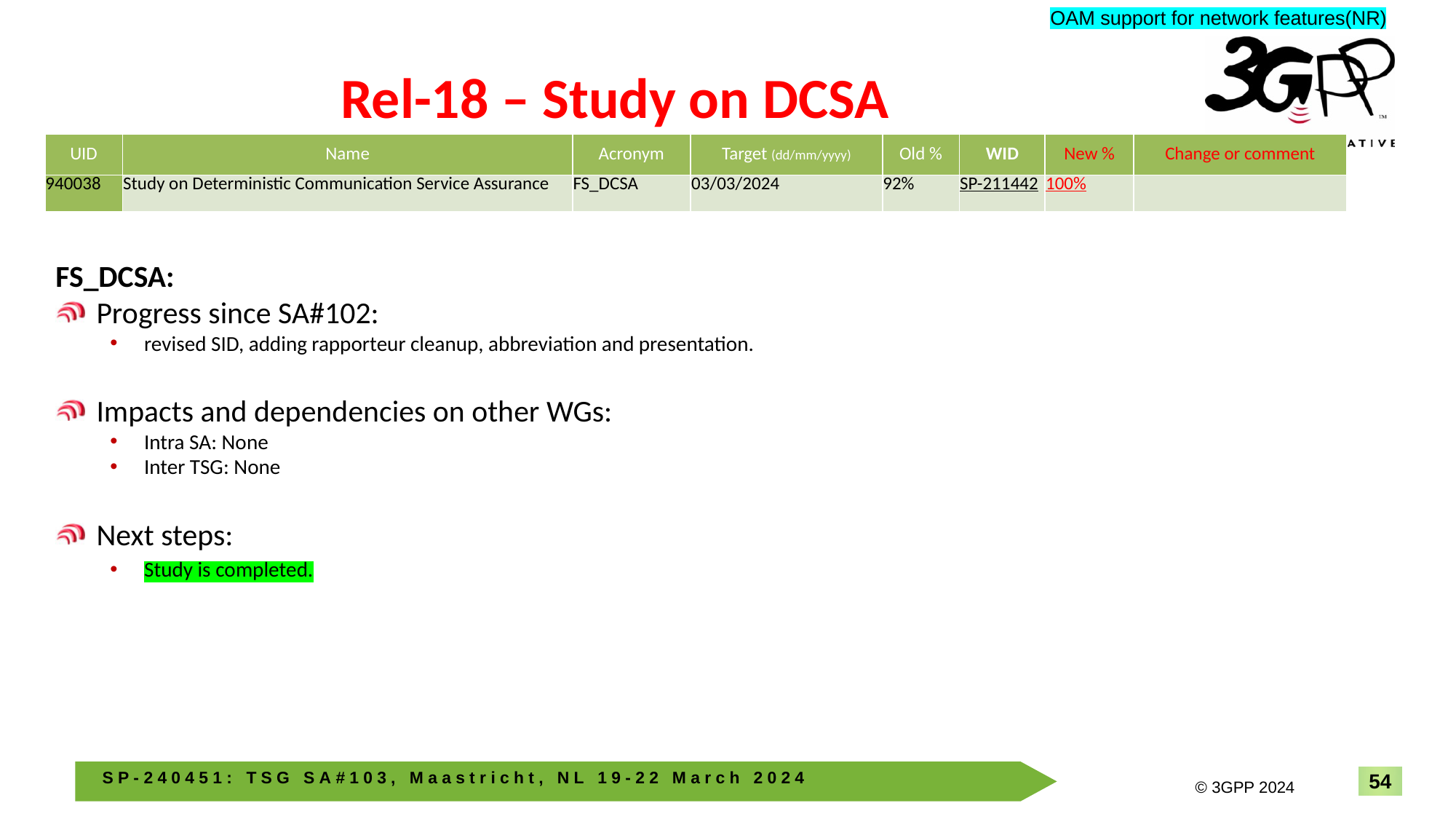

OAM support for network features(NR)
# Rel-18 – Study on DCSA
| UID | Name | Acronym | Target (dd/mm/yyyy) | Old % | WID | New % | Change or comment |
| --- | --- | --- | --- | --- | --- | --- | --- |
| 940038 | Study on Deterministic Communication Service Assurance | FS\_DCSA | 03/03/2024 | 92% | SP-211442 | 100% |  |
FS_DCSA:
Progress since SA#102:
revised SID, adding rapporteur cleanup, abbreviation and presentation.

Impacts and dependencies on other WGs:
Intra SA: None
Inter TSG: None

Next steps:
Study is completed.